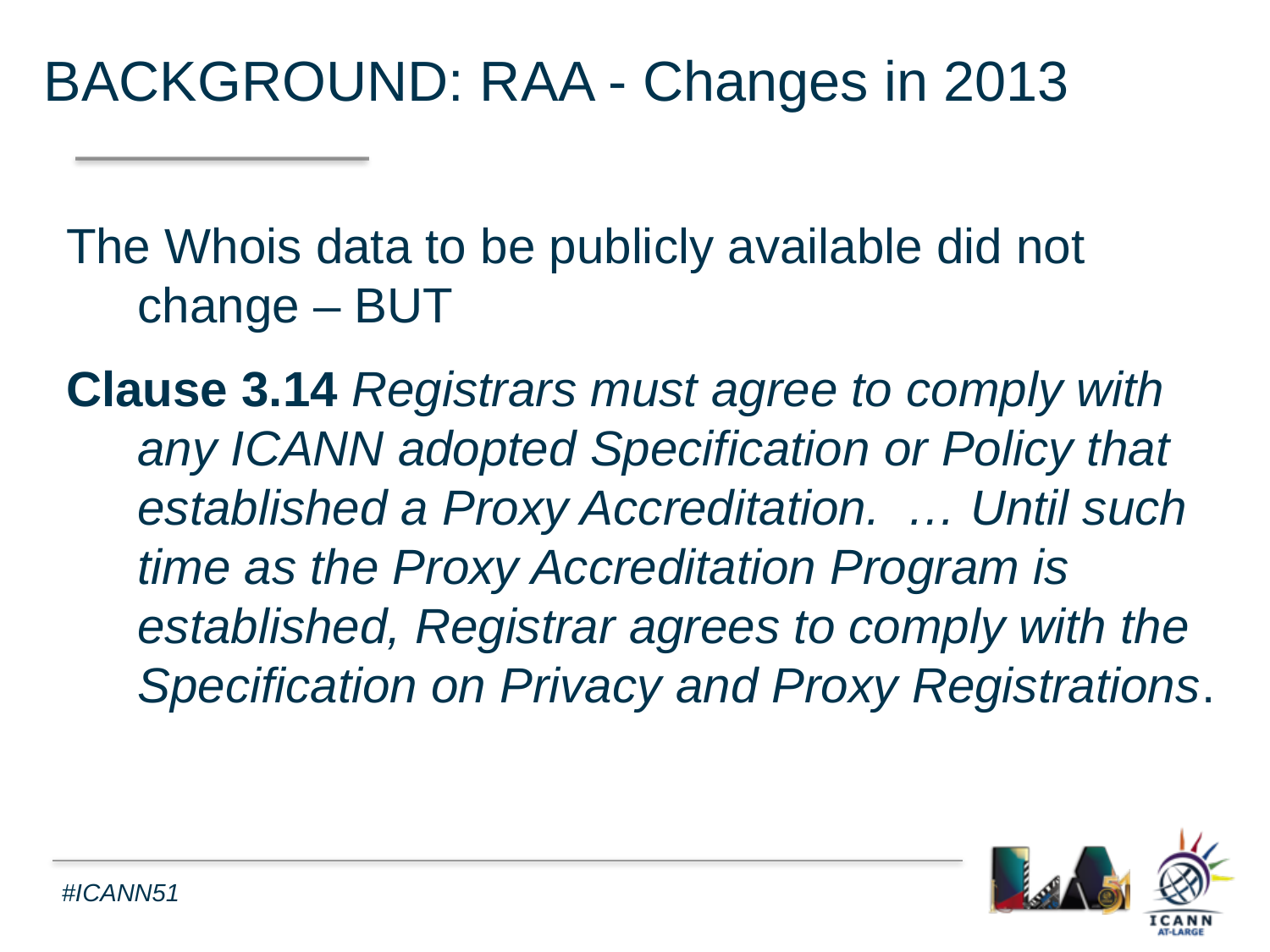

BACKGROUND: RAA - Changes in 2013
The Whois data to be publicly available did not change – BUT
Clause 3.14 Registrars must agree to comply with any ICANN adopted Specification or Policy that established a Proxy Accreditation.  … Until such time as the Proxy Accreditation Program is established, Registrar agrees to comply with the Specification on Privacy and Proxy Registrations.